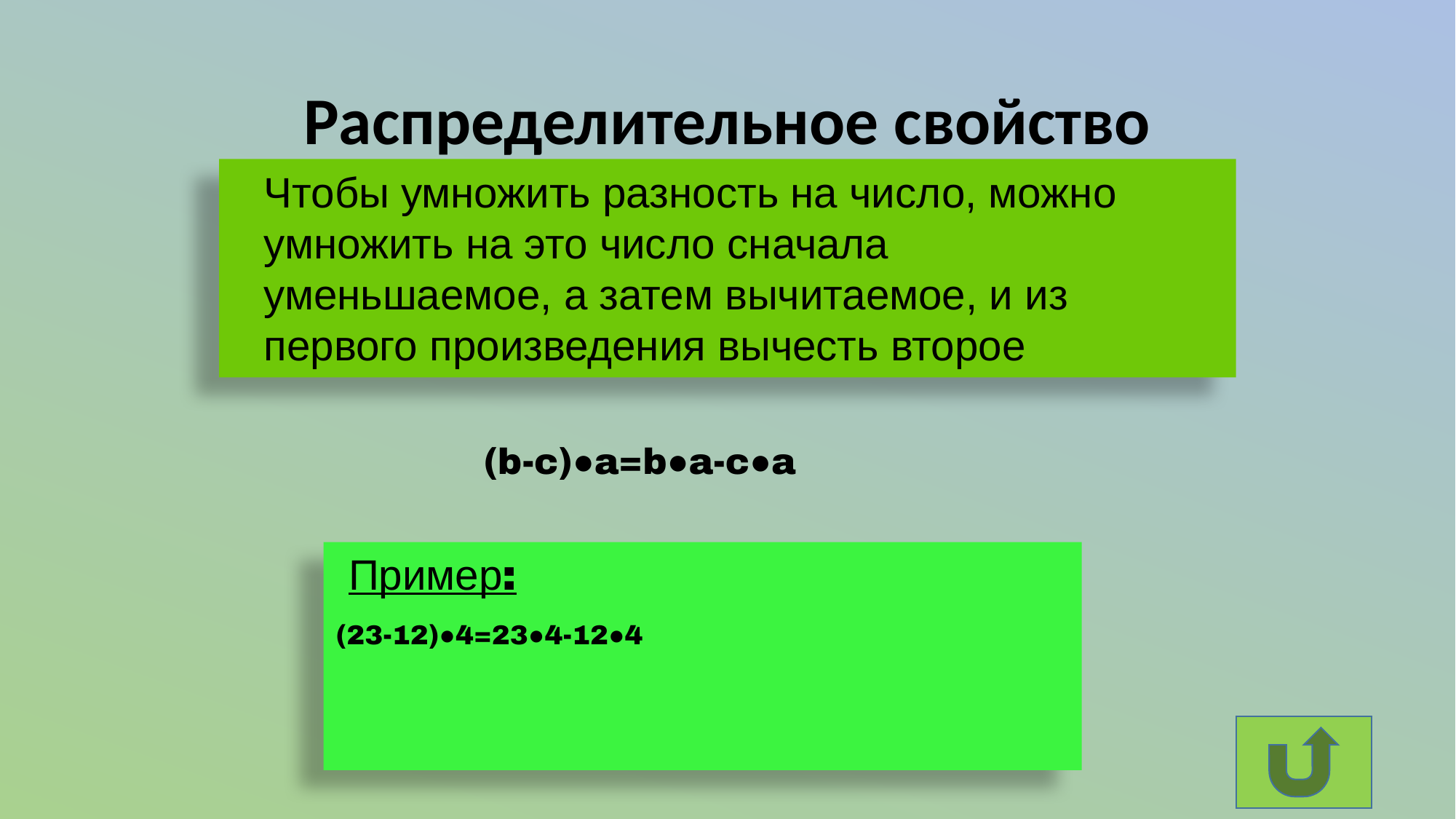

# Распределительное свойство

Чтобы умножить разность на число, можно умножить на это число сначала уменьшаемое, а затем вычитаемое, и из первого произведения вычесть второе

(b-c)●a=b●a-c●a

Пример:
(23-12)●4=23●4-12●4